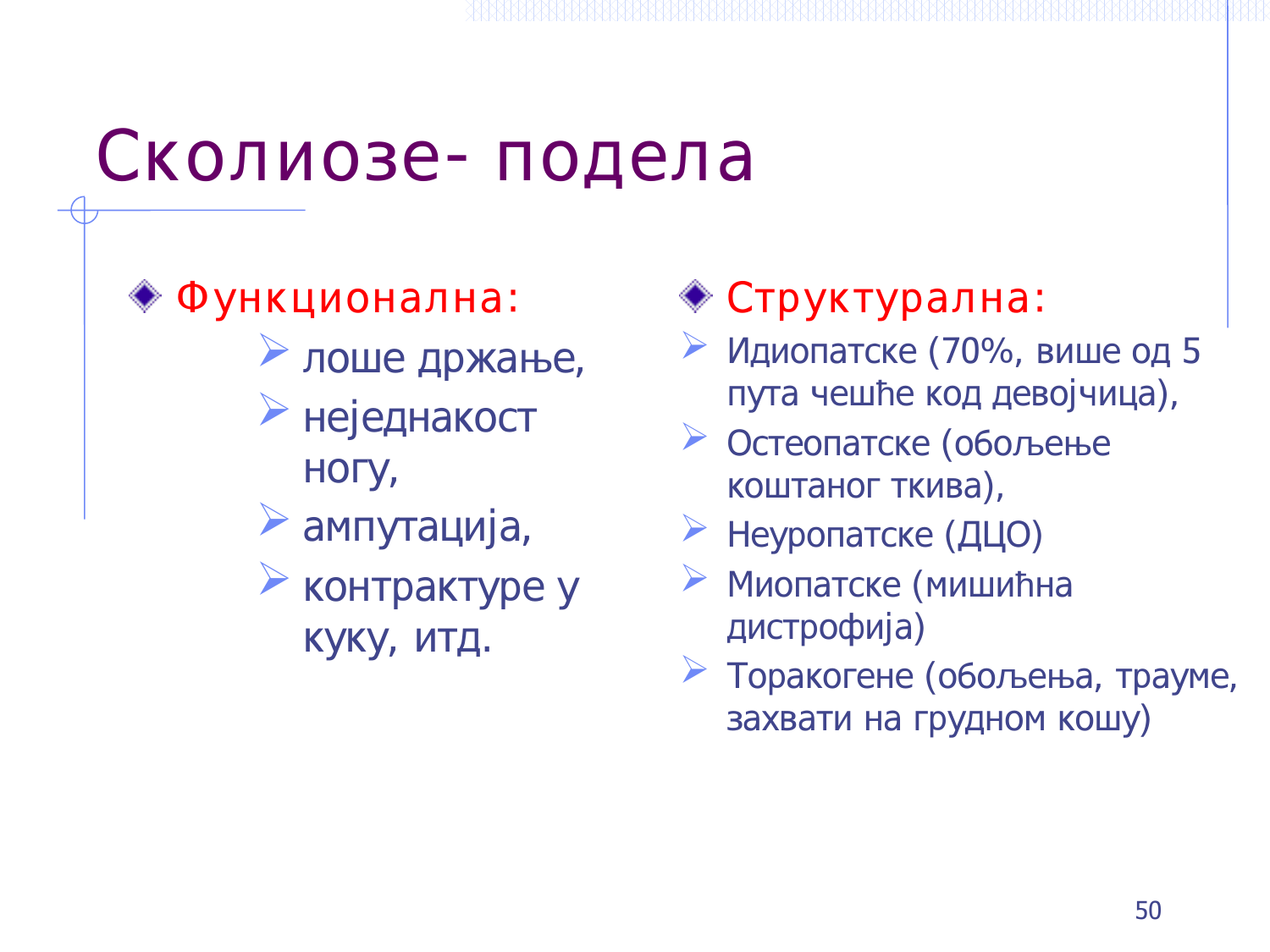

# Сколиозе- подела
Функционална:
лоше држање,
неједнакост ногу,
ампутација,
контрактуре у куку, итд.

Структурална:
Идиопатске (70%, више од 5 пута чешће код девојчица),
Остеопатске (обољење коштаног ткива),
Неуропатске (ДЦО)
Миопатске (мишићна дистрофија)
Торакогене (обољења, трауме, захвати на грудном кошу)

50